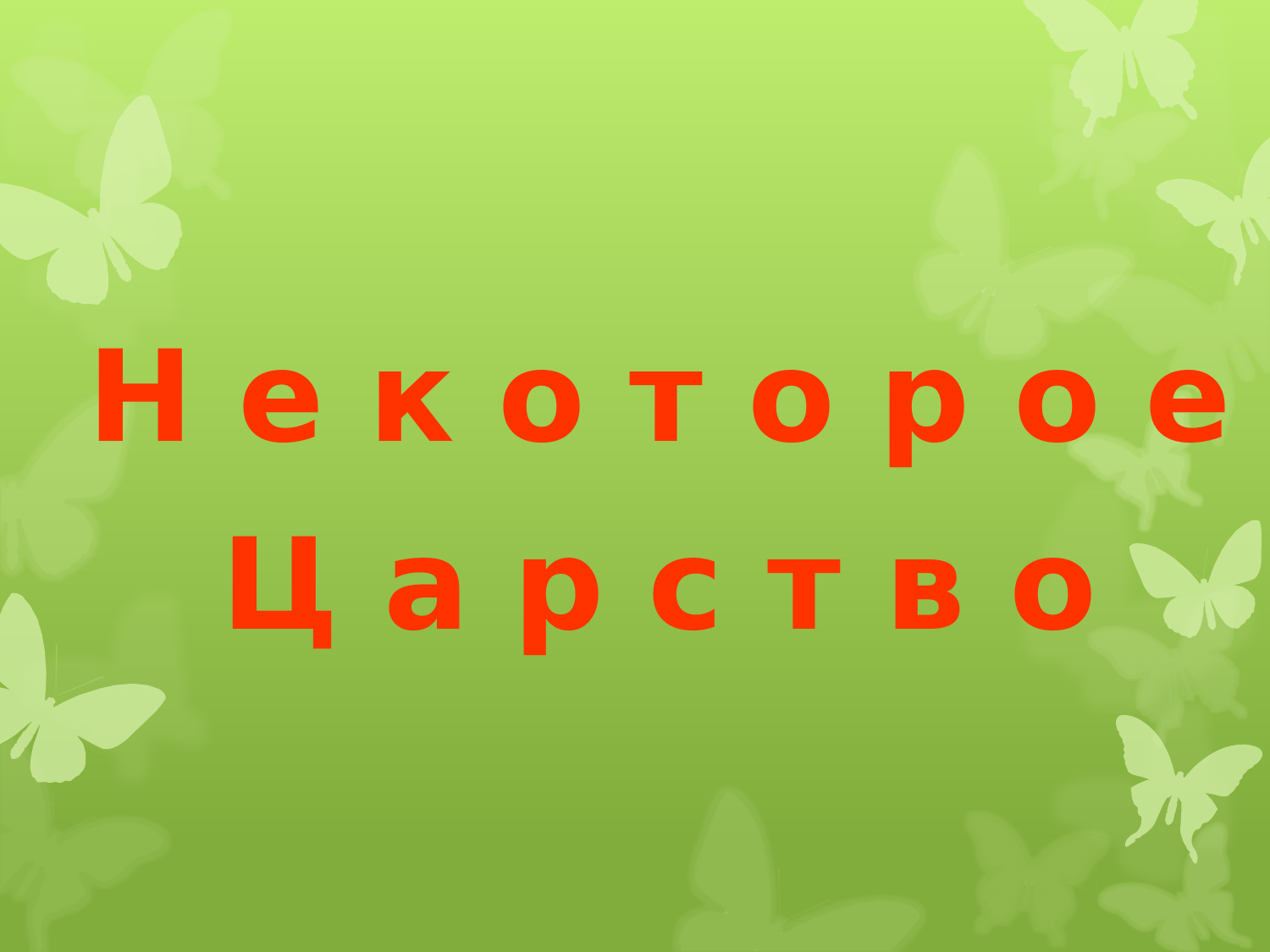

Н е к о т о р о е
Ц а р с т в о